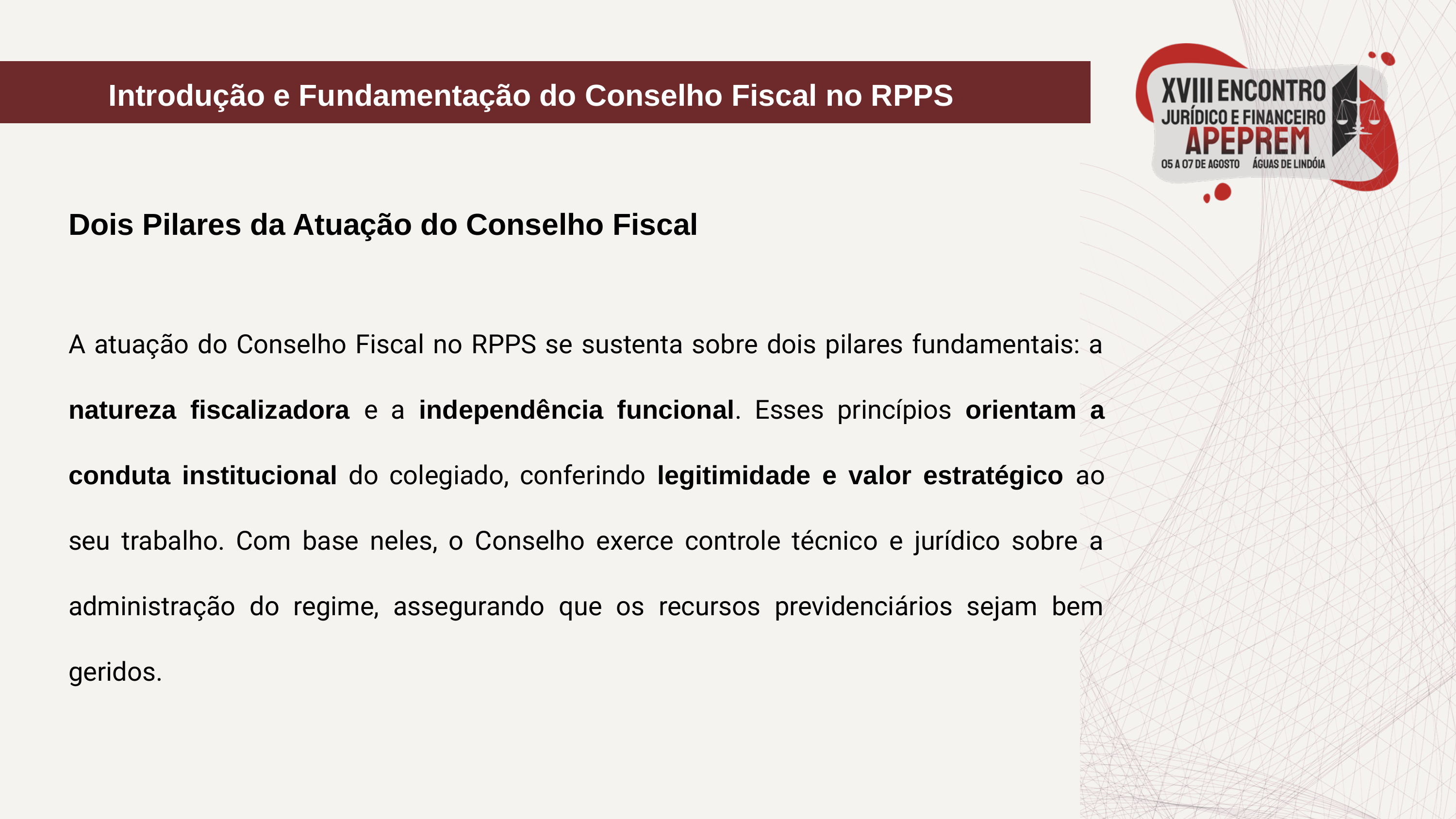

Introdução e Fundamentação do Conselho Fiscal no RPPS
Dois Pilares da Atuação do Conselho Fiscal
A atuação do Conselho Fiscal no RPPS se sustenta sobre dois pilares fundamentais: a natureza fiscalizadora e a independência funcional. Esses princípios orientam a conduta institucional do colegiado, conferindo legitimidade e valor estratégico ao seu trabalho. Com base neles, o Conselho exerce controle técnico e jurídico sobre a administração do regime, assegurando que os recursos previdenciários sejam bem geridos.